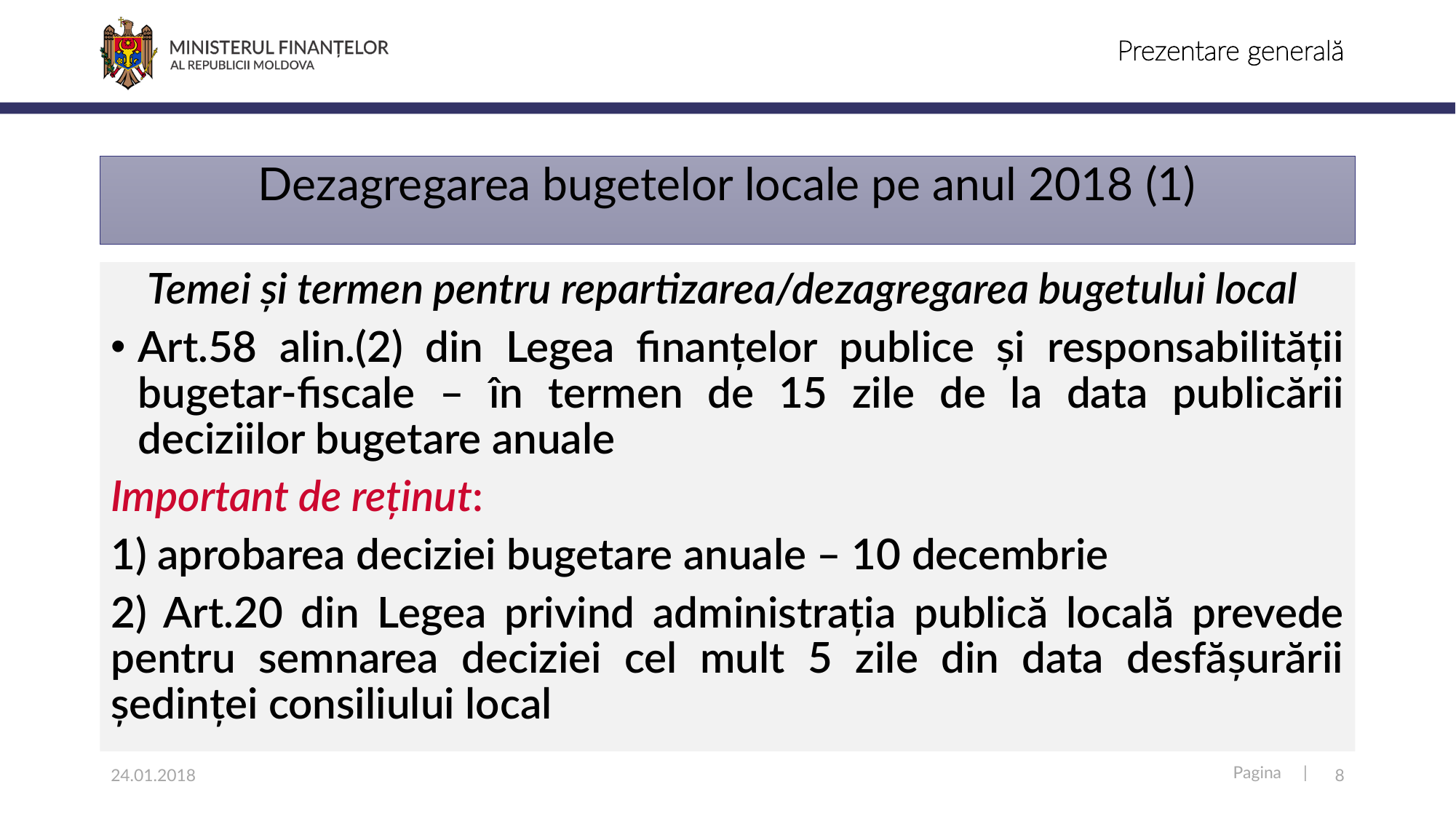

Prezentare generală
# Dezagregarea bugetelor locale pe anul 2018 (1)
Temei și termen pentru repartizarea/dezagregarea bugetului local
Art.58 alin.(2) din Legea finanțelor publice și responsabilității bugetar-fiscale – în termen de 15 zile de la data publicării deciziilor bugetare anuale
Important de reținut:
1) aprobarea deciziei bugetare anuale – 10 decembrie
2) Art.20 din Legea privind administrația publică locală prevede pentru semnarea deciziei cel mult 5 zile din data desfășurării ședinței consiliului local
24.01.2018
8